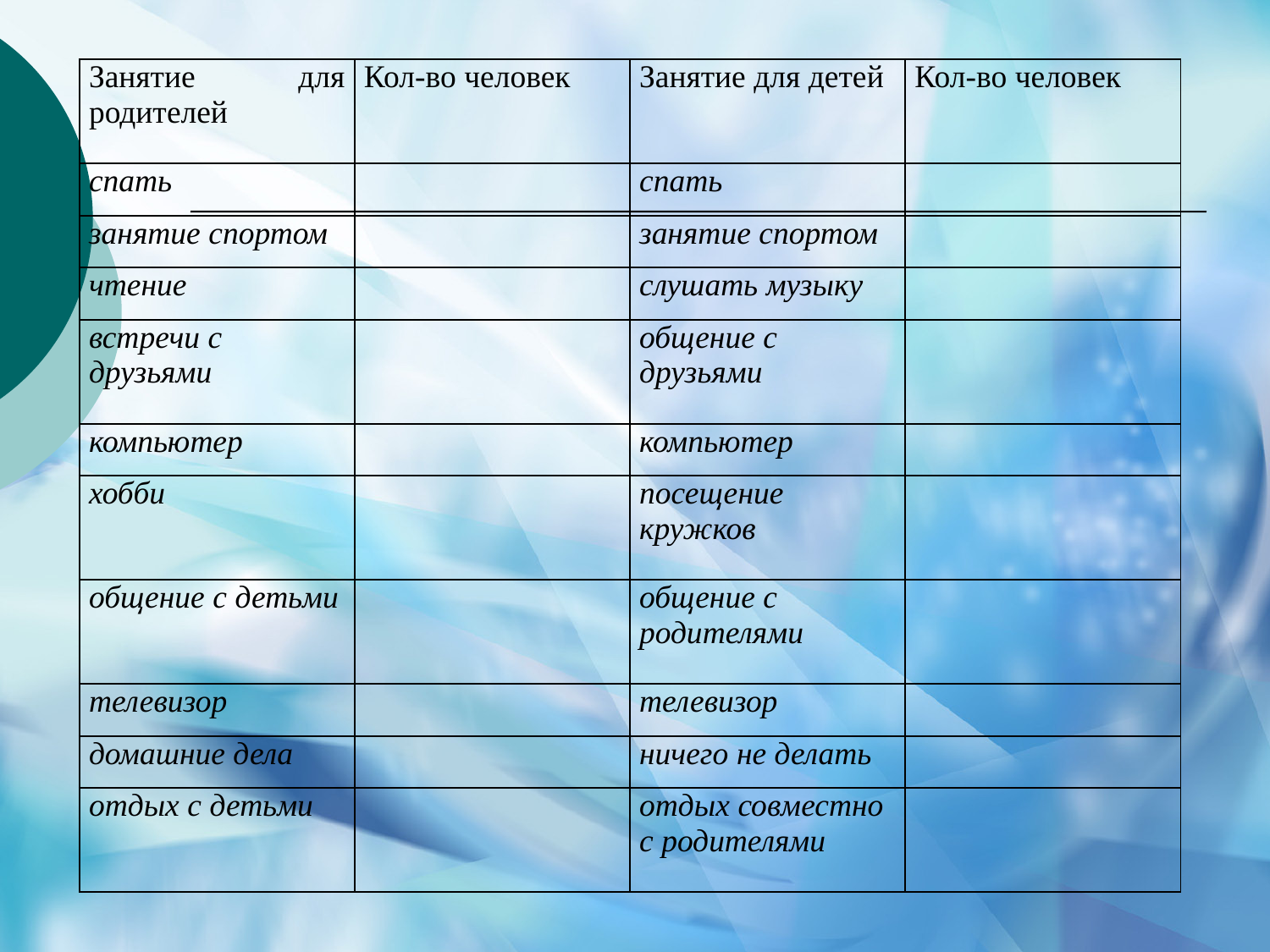

| Занятие для родителей | Кол-во человек | Занятие для детей | Кол-во человек |
| --- | --- | --- | --- |
| спать |  | спать |  |
| занятие спортом |  | занятие спортом |  |
| чтение |  | слушать музыку |  |
| встречи с друзьями |  | общение с друзьями |  |
| компьютер |  | компьютер |  |
| хобби |  | посещение кружков |  |
| общение с детьми |  | общение с родителями |  |
| телевизор |  | телевизор |  |
| домашние дела |  | ничего не делать |  |
| отдых с детьми |  | отдых совместно с родителями |  |